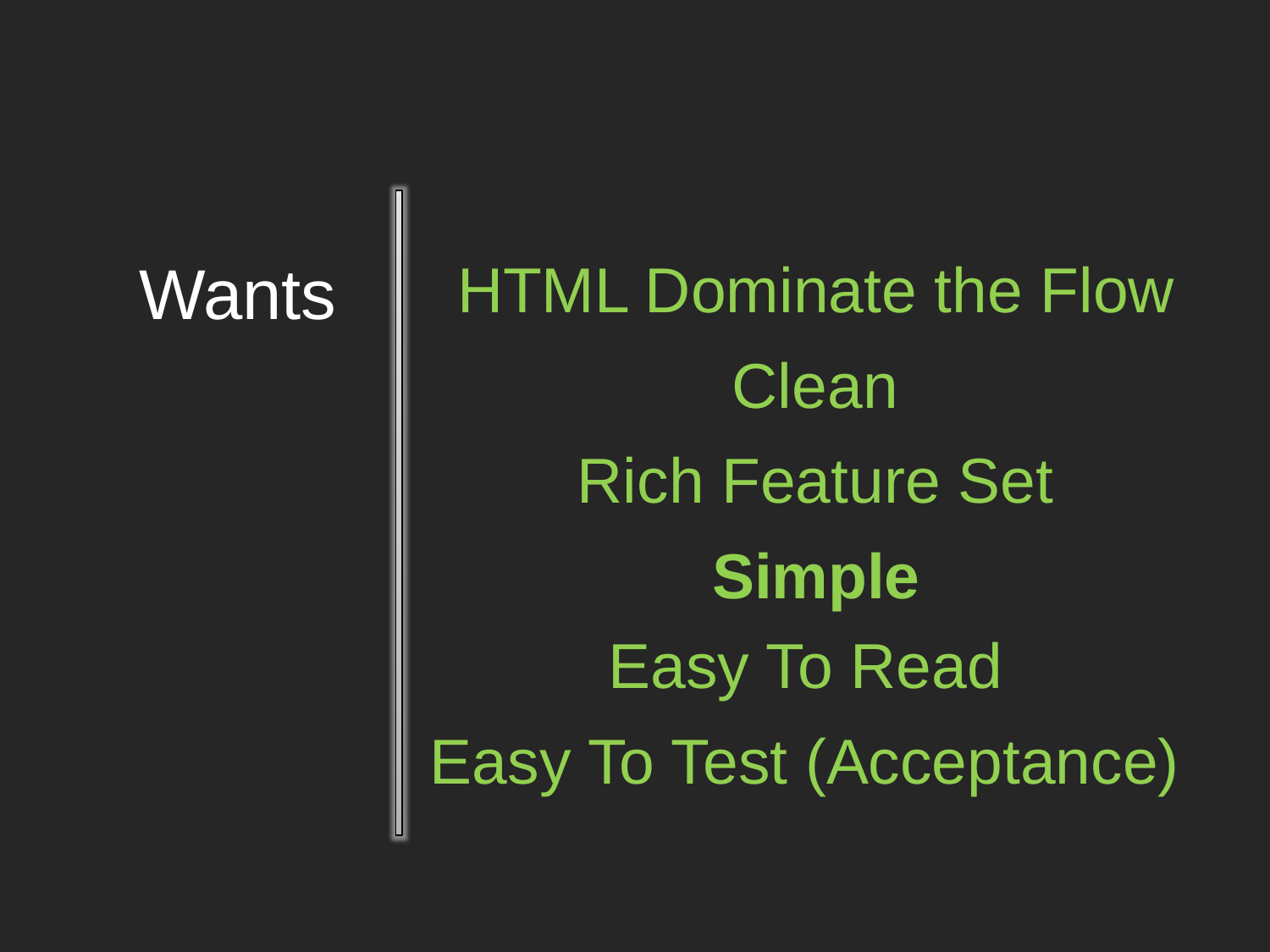

Wants
HTML Dominate the Flow
Clean
Rich Feature Set
Simple
Easy To Read
Easy To Test (Acceptance)